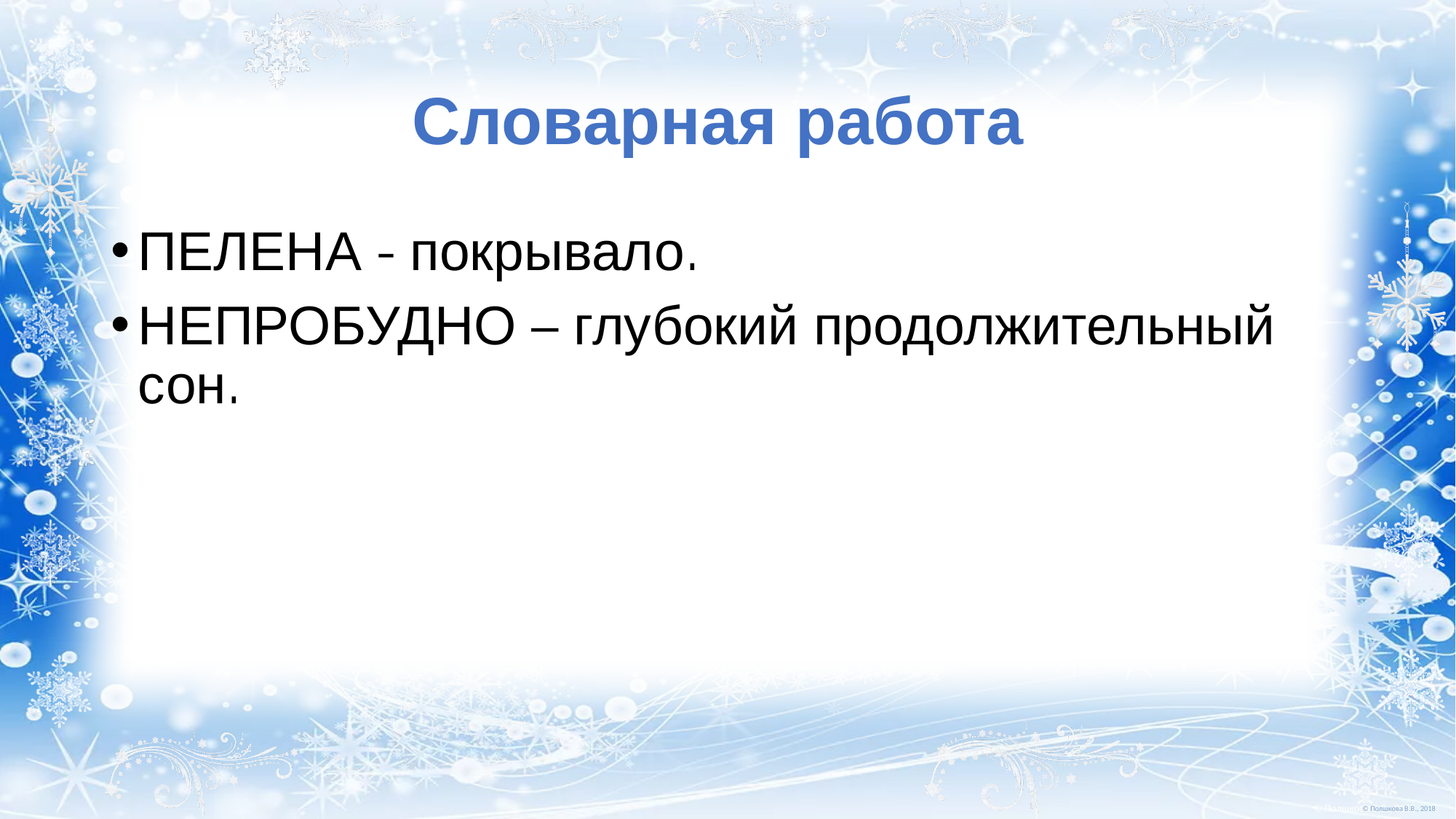

# Словарная работа
ПЕЛЕНА - покрывало.
НЕПРОБУДНО – глубокий продолжительный сон.